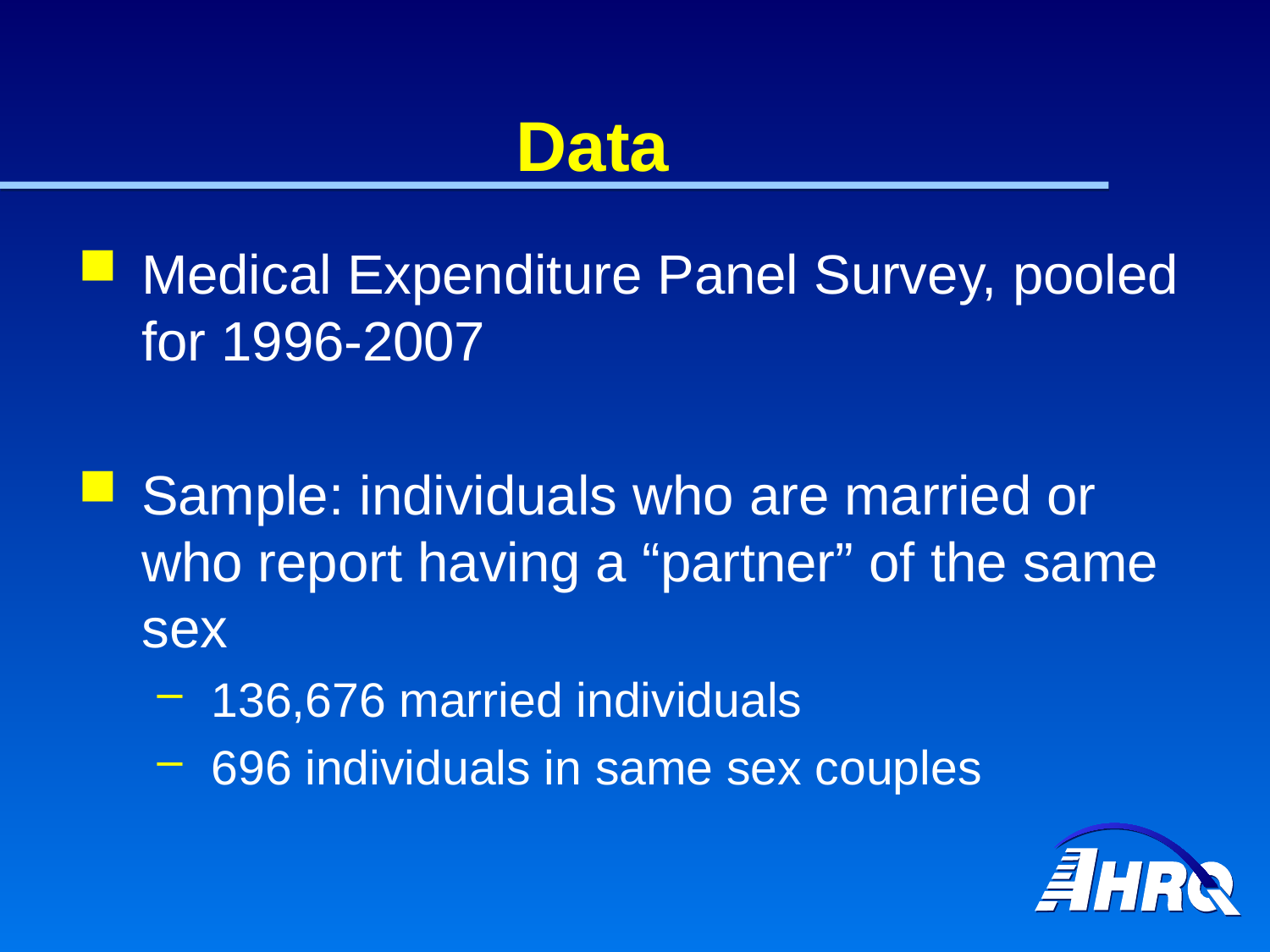

# Data
Medical Expenditure Panel Survey, pooled for 1996-2007

Sample: individuals who are married or who report having a “partner” of the same sex
136,676 married individuals
696 individuals in same sex couples